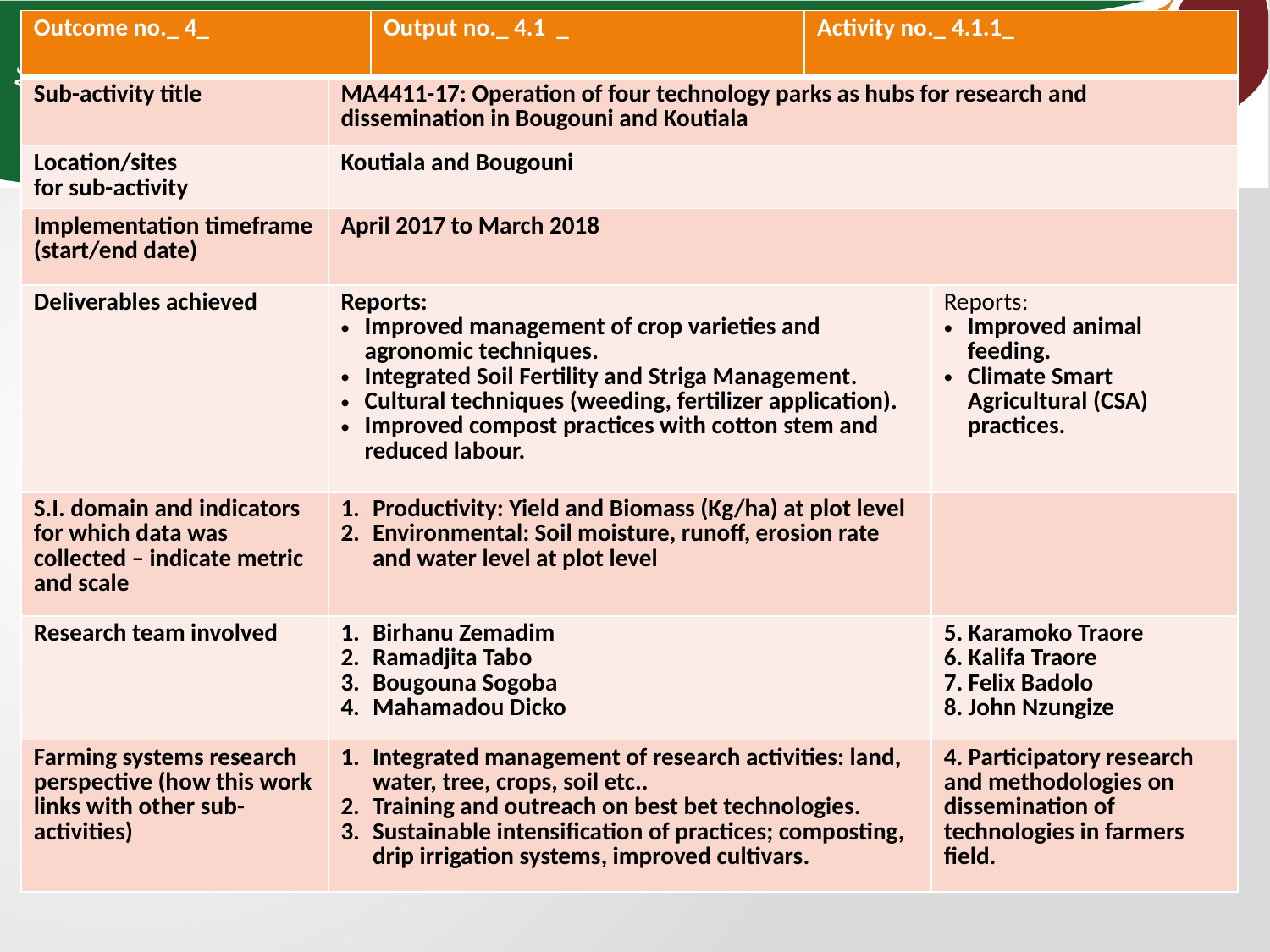

| Outcome no.\_ 4\_ |  | Output no.\_ 4.1 \_ | Activity no.\_ 4.1.1\_ |  |
| --- | --- | --- | --- | --- |
| Sub-activity title | MA4411-17: Operation of four technology parks as hubs for research and dissemination in Bougouni and Koutiala |  |  |  |
| Location/sites for sub-activity | Koutiala and Bougouni |  |  |  |
| Implementation timeframe (start/end date) | April 2017 to March 2018 |  |  |  |
| Deliverables achieved | Reports: Improved management of crop varieties and agronomic techniques. Integrated Soil Fertility and Striga Management. Cultural techniques (weeding, fertilizer application). Improved compost practices with cotton stem and reduced labour. |  |  | Reports: Improved animal feeding. Climate Smart Agricultural (CSA) practices. |
| S.I. domain and indicators for which data was collected – indicate metric and scale | Productivity: Yield and Biomass (Kg/ha) at plot level Environmental: Soil moisture, runoff, erosion rate and water level at plot level |  |  |  |
| Research team involved | Birhanu Zemadim Ramadjita Tabo Bougouna Sogoba Mahamadou Dicko |  |  | 5. Karamoko Traore 6. Kalifa Traore 7. Felix Badolo 8. John Nzungize |
| Farming systems research perspective (how this work links with other sub-activities) | Integrated management of research activities: land, water, tree, crops, soil etc.. Training and outreach on best bet technologies. Sustainable intensification of practices; composting, drip irrigation systems, improved cultivars. |  |  | 4. Participatory research and methodologies on dissemination of technologies in farmers field. |